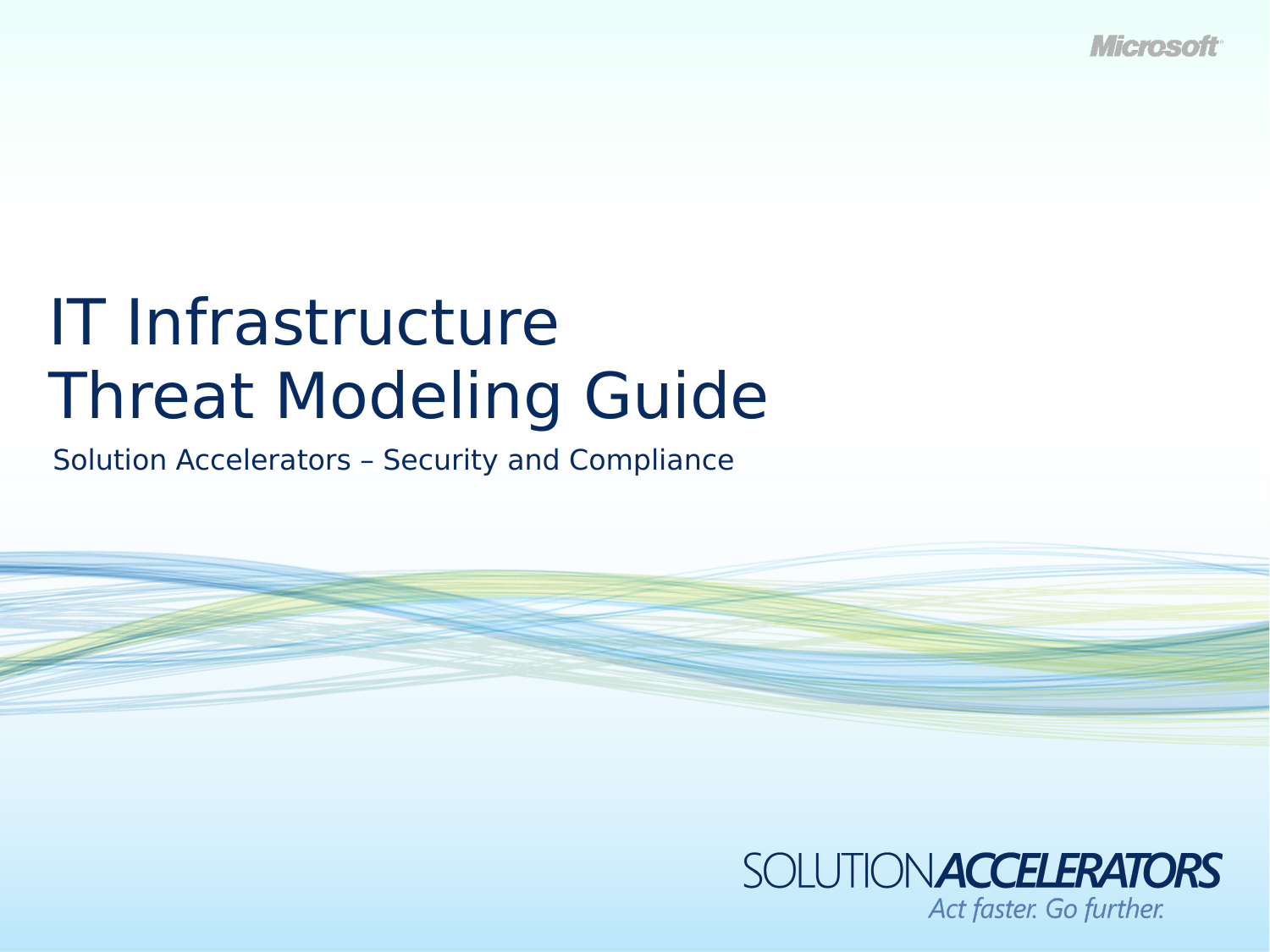

# IT Infrastructure Threat Modeling Guide
Solution Accelerators – Security and Compliance